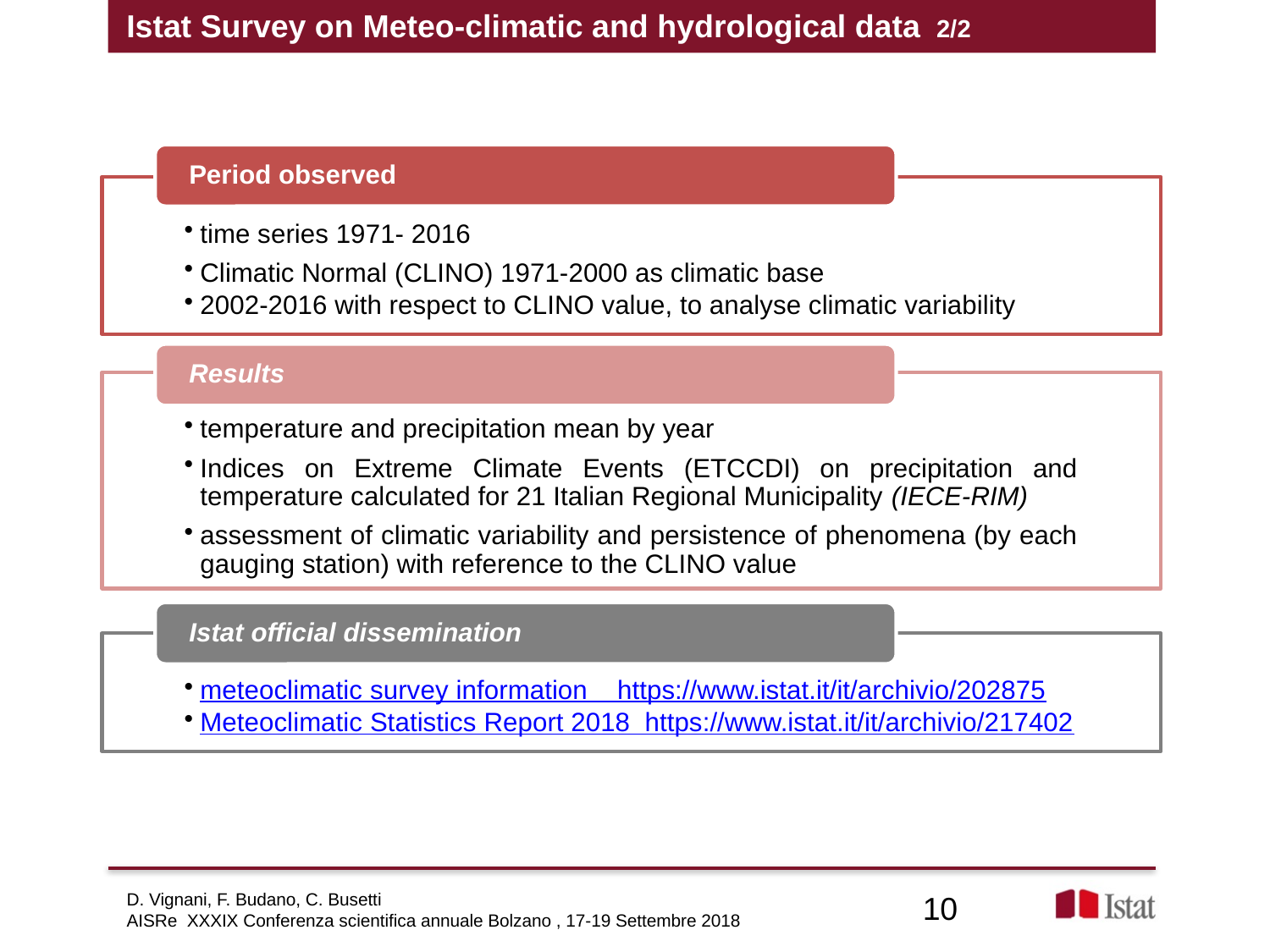

Istat Survey on Meteo-climatic and hydrological data  2/2
    FARE

time series 1971- 2016
Climatic Normal (CLINO) 1971-2000 as climatic base
2002-2016 with respect to CLINO value, to analyse climatic variability
Period observed
temperature and precipitation mean by year
Indices on Extreme Climate Events (ETCCDI) on precipitation and temperature calculated for 21 Italian Regional Municipality (IECE-RIM)
assessment of climatic variability and persistence of phenomena (by each gauging station) with reference to the CLINO value
Results
meteoclimatic survey information    https://www.istat.it/it/archivio/202875
Meteoclimatic Statistics Report 2018  https://www.istat.it/it/archivio/217402
Istat official dissemination
D. Vignani, F. Budano, C. Busetti
AISRe  XXXIX Conferenza scientifica annuale Bolzano , 17-19 Settembre 2018
10